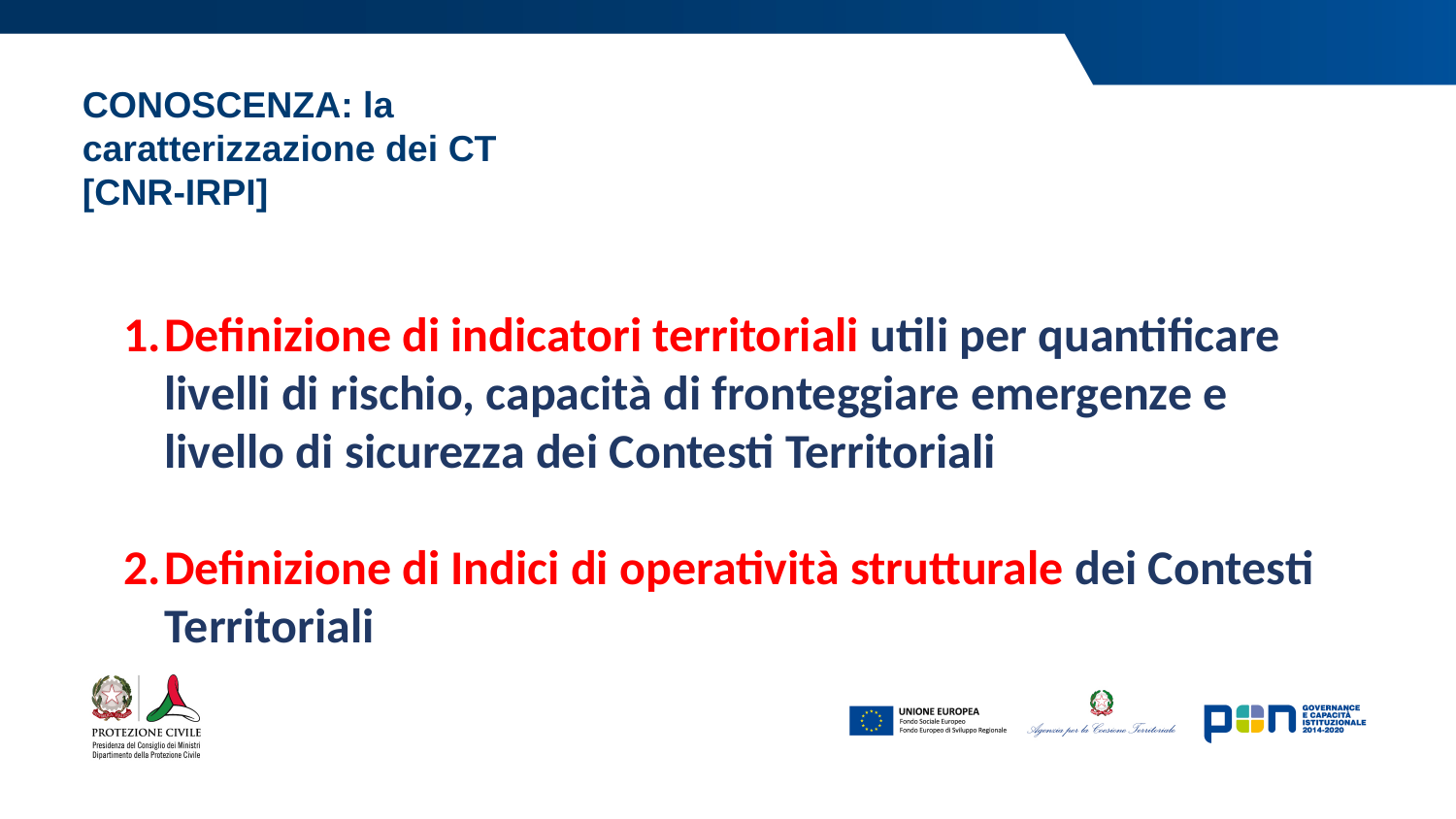

CONOSCENZA: la caratterizzazione dei CT
[CNR-IRPI]
Definizione di indicatori territoriali utili per quantificare livelli di rischio, capacità di fronteggiare emergenze e livello di sicurezza dei Contesti Territoriali

Definizione di Indici di operatività strutturale dei Contesti Territoriali